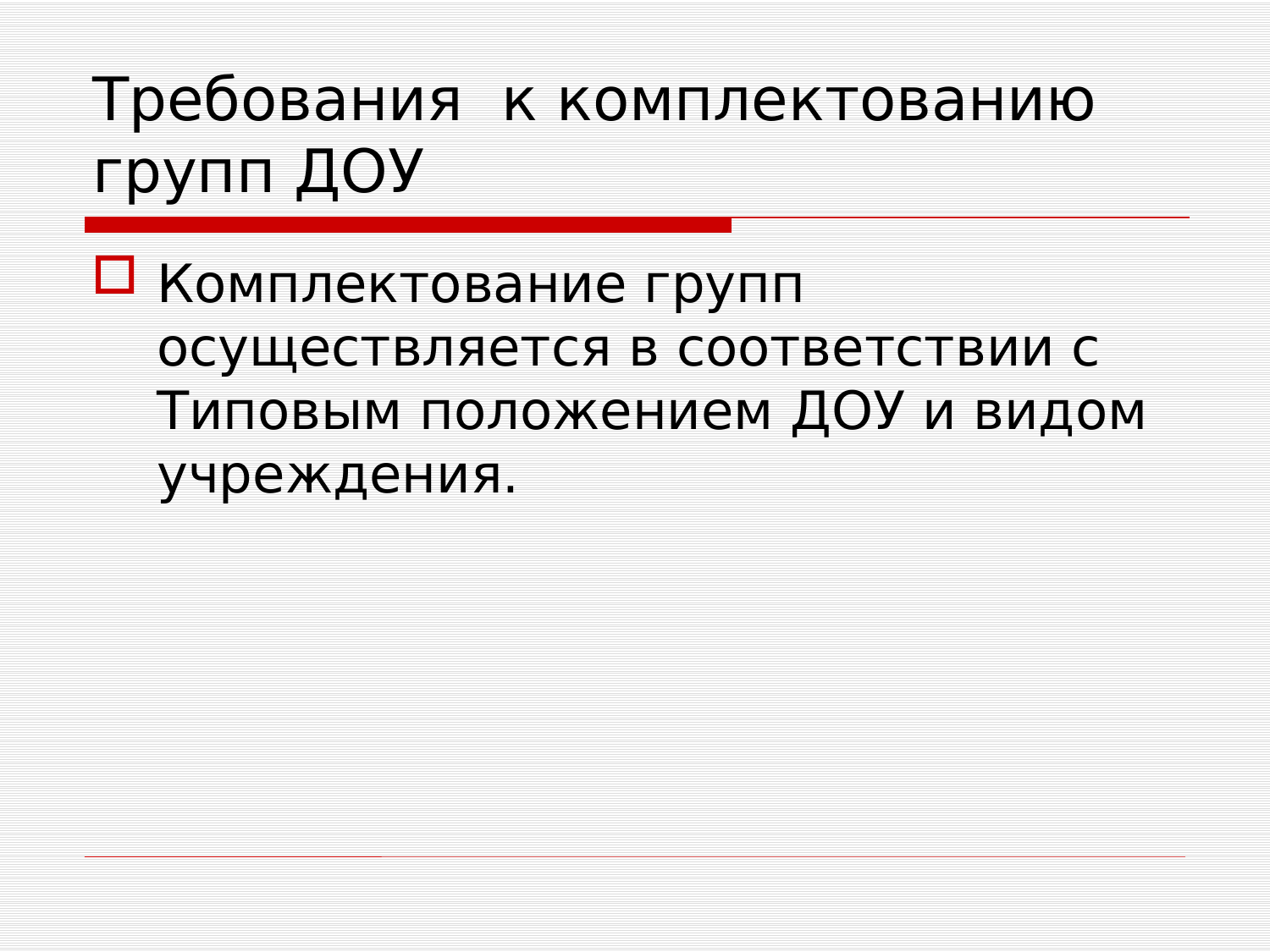

# Требования  к комплектованию групп ДОУ
Комплектование групп осуществляется в соответствии с Типовым положением ДОУ и видом учреждения.